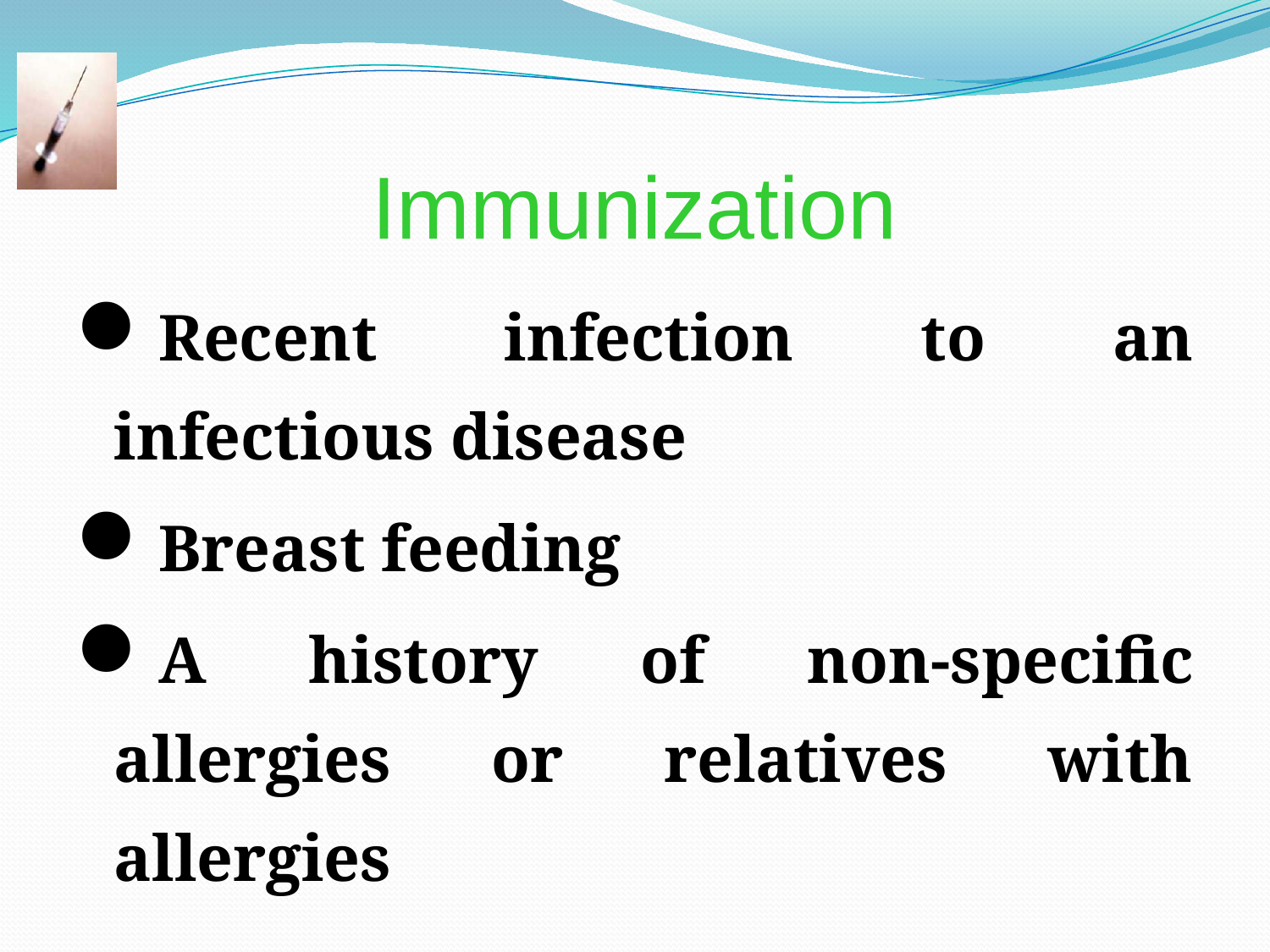

# Immunization
Recent infection to an infectious disease
Breast feeding
A history of non-specific allergies or relatives with allergies